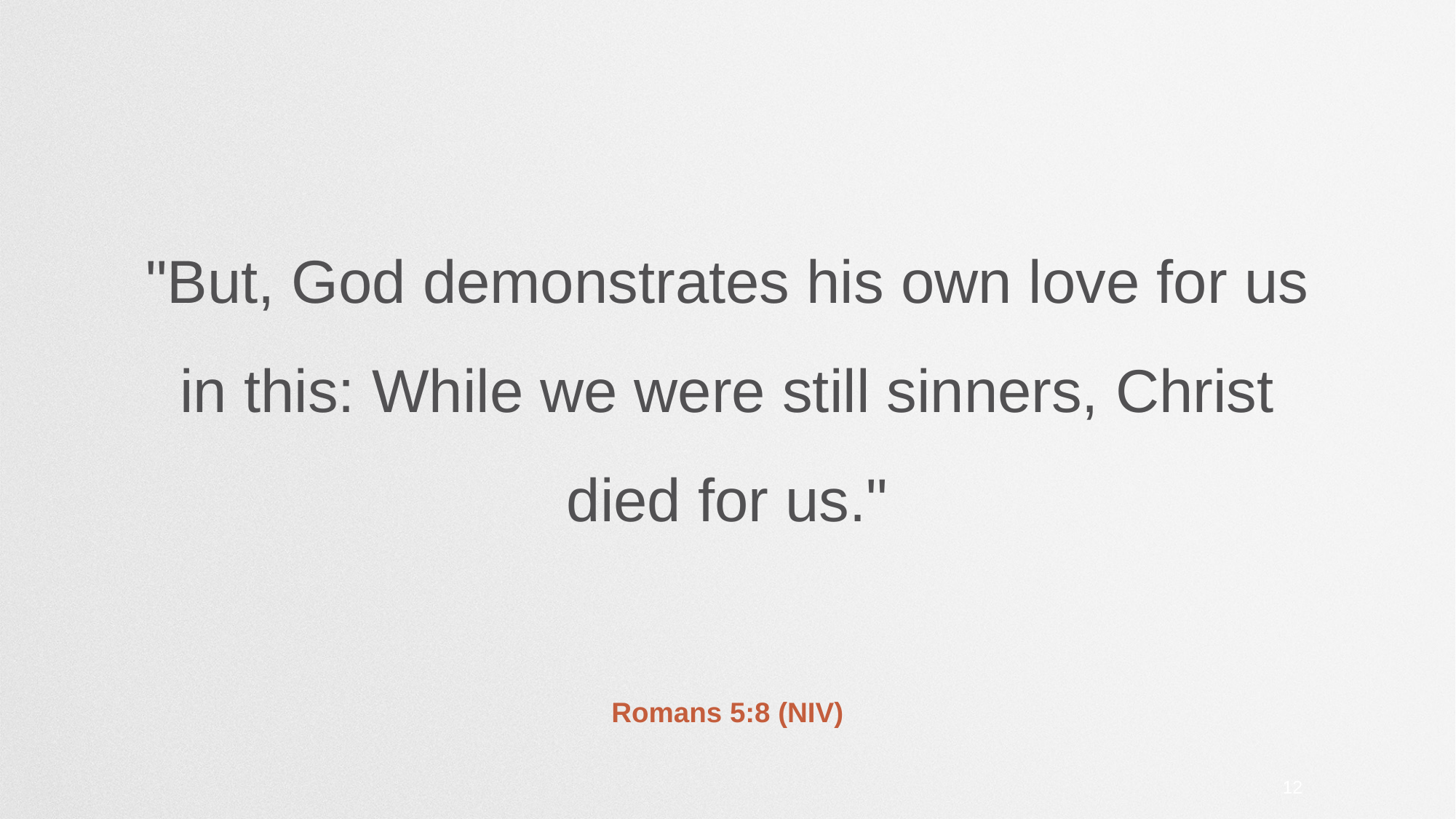

"But, God demonstrates his own love for us in this: While we were still sinners, Christ died for us."
# Romans 5:8 (NIV)
12